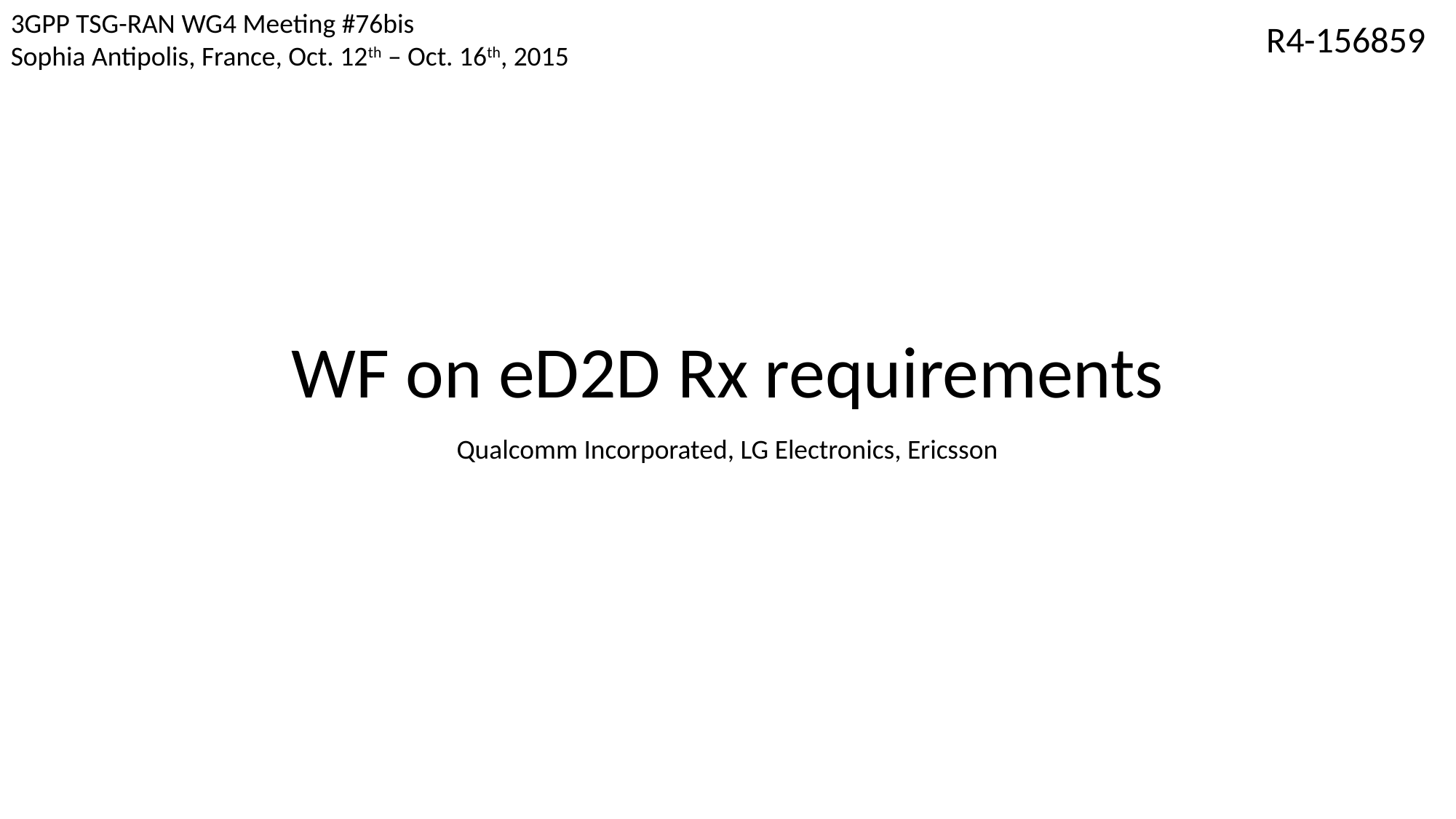

3GPP TSG-RAN WG4 Meeting #76bis
Sophia Antipolis, France, Oct. 12th – Oct. 16th, 2015
R4-156859
# WF on eD2D Rx requirements
Qualcomm Incorporated, LG Electronics, Ericsson